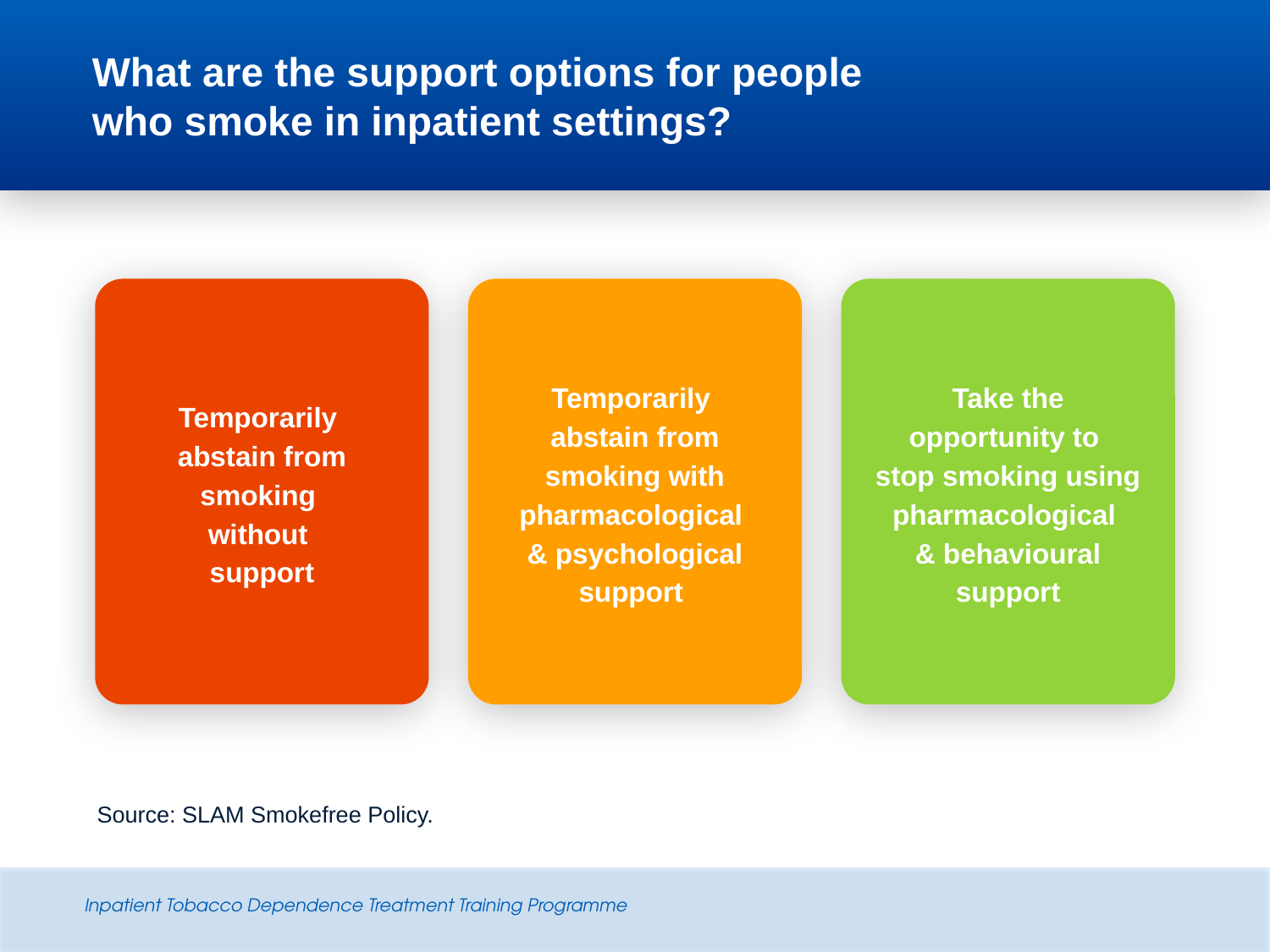

# What are the support options for people who smoke in inpatient settings?
Temporarily
abstain from smoking
without
support
Temporarily
abstain from smoking with pharmacological
& psychological support
Take the opportunity to
stop smoking using pharmacological
& behavioural support
Source: SLAM Smokefree Policy.
Inpatient Tobacco Dependence Treatment Training Programme